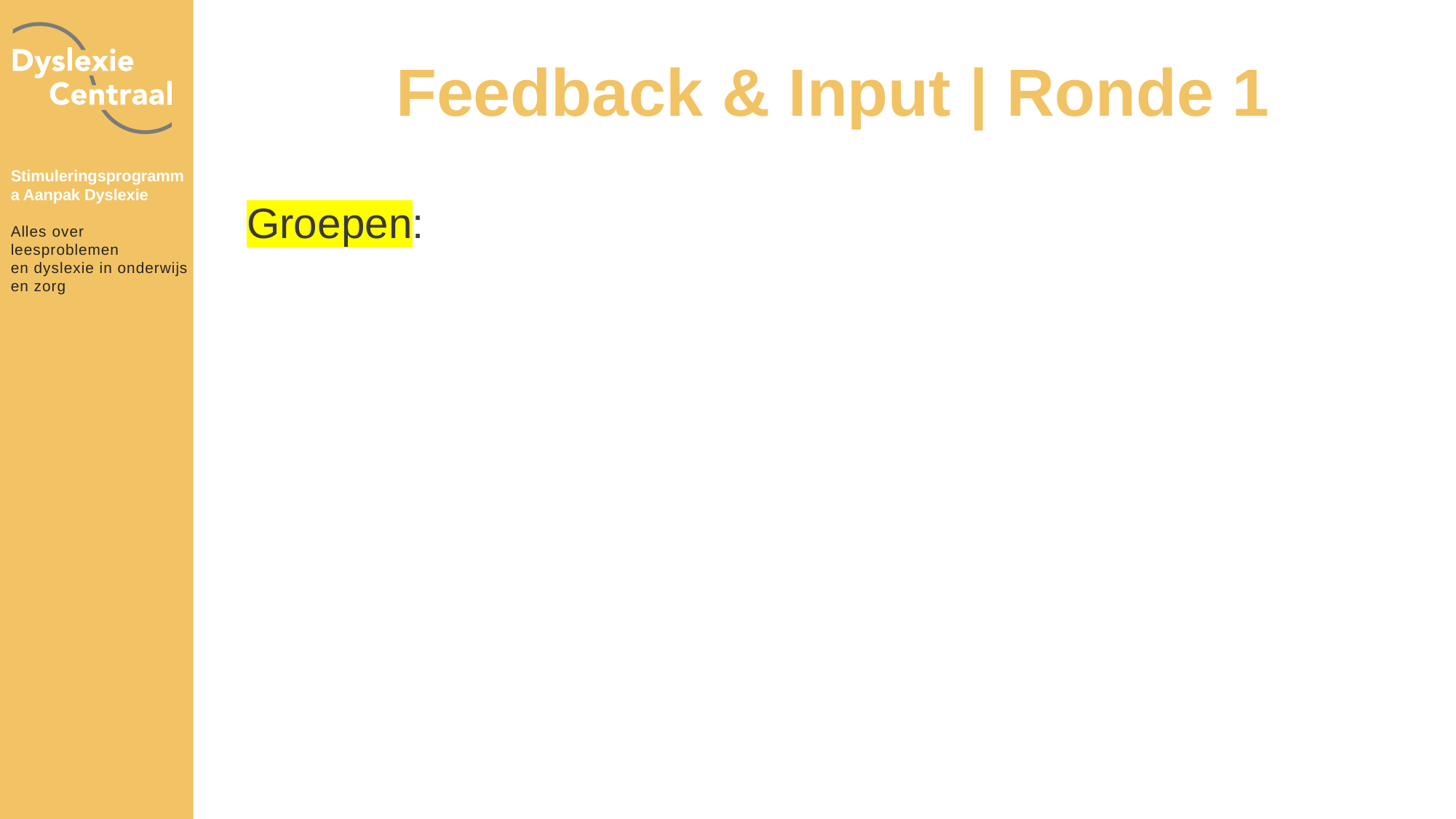

# Feedback & Input | Ronde 1
Groepen: